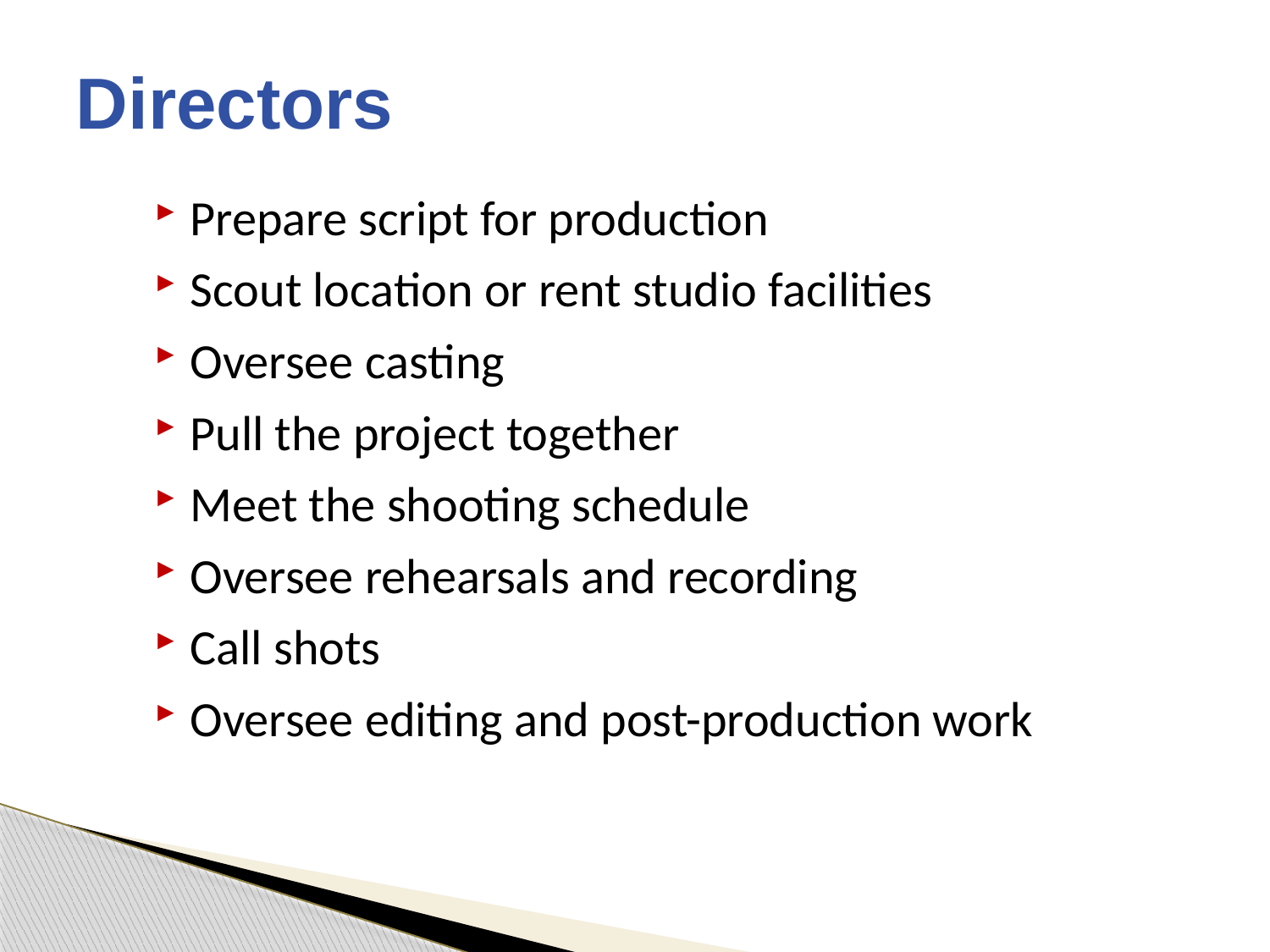

# Directors
Prepare script for production
Scout location or rent studio facilities
Oversee casting
Pull the project together
Meet the shooting schedule
Oversee rehearsals and recording
Call shots
Oversee editing and post-production work